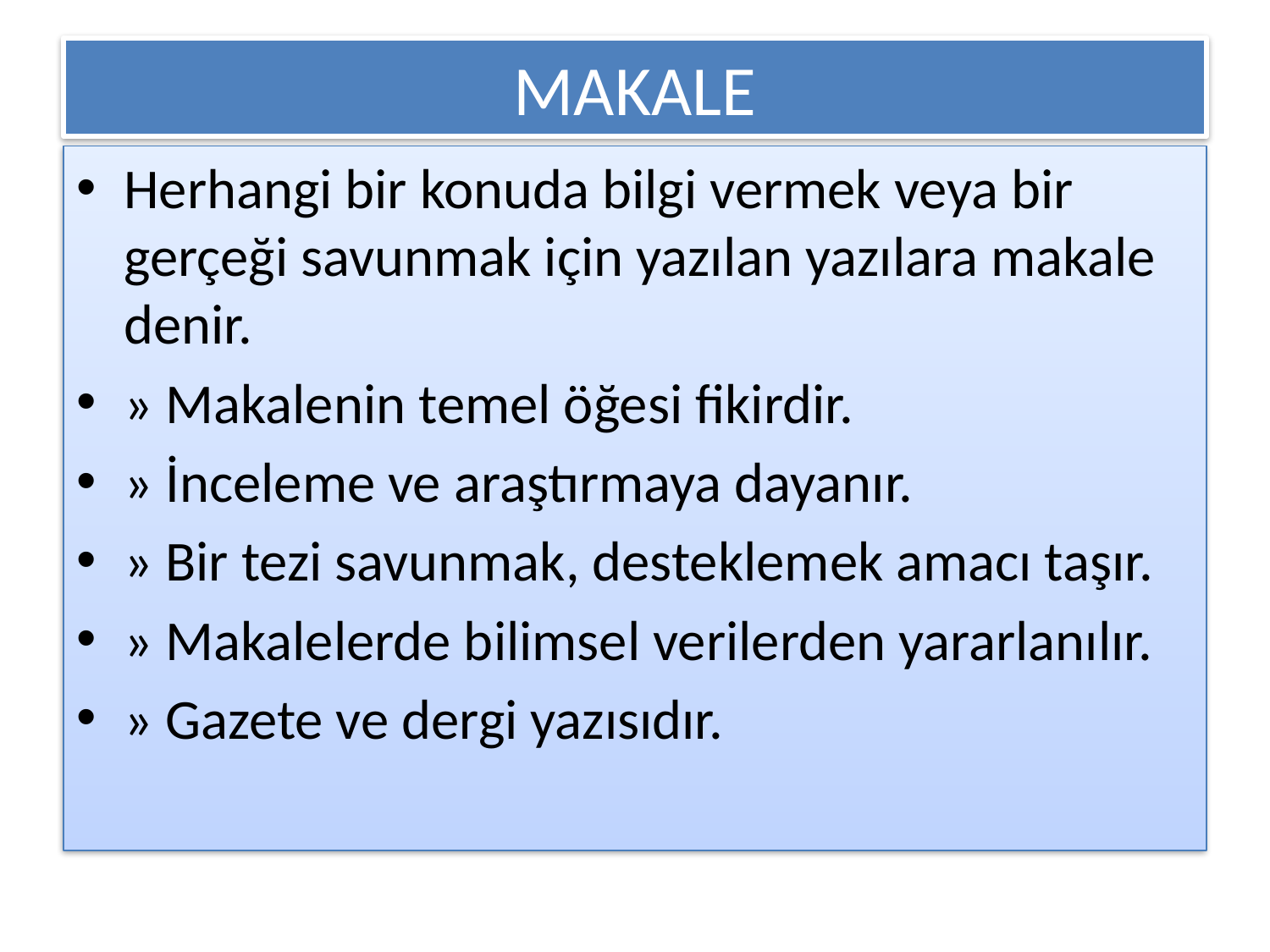

# MAKALE
Herhangi bir konuda bilgi vermek veya bir gerçeği savunmak için yazılan yazılara makale denir.
» Makalenin temel öğesi fikirdir.
» İnceleme ve araştırmaya dayanır.
» Bir tezi savunmak, desteklemek amacı taşır.
» Makalelerde bilimsel verilerden yararlanılır.
» Gazete ve dergi yazısıdır.